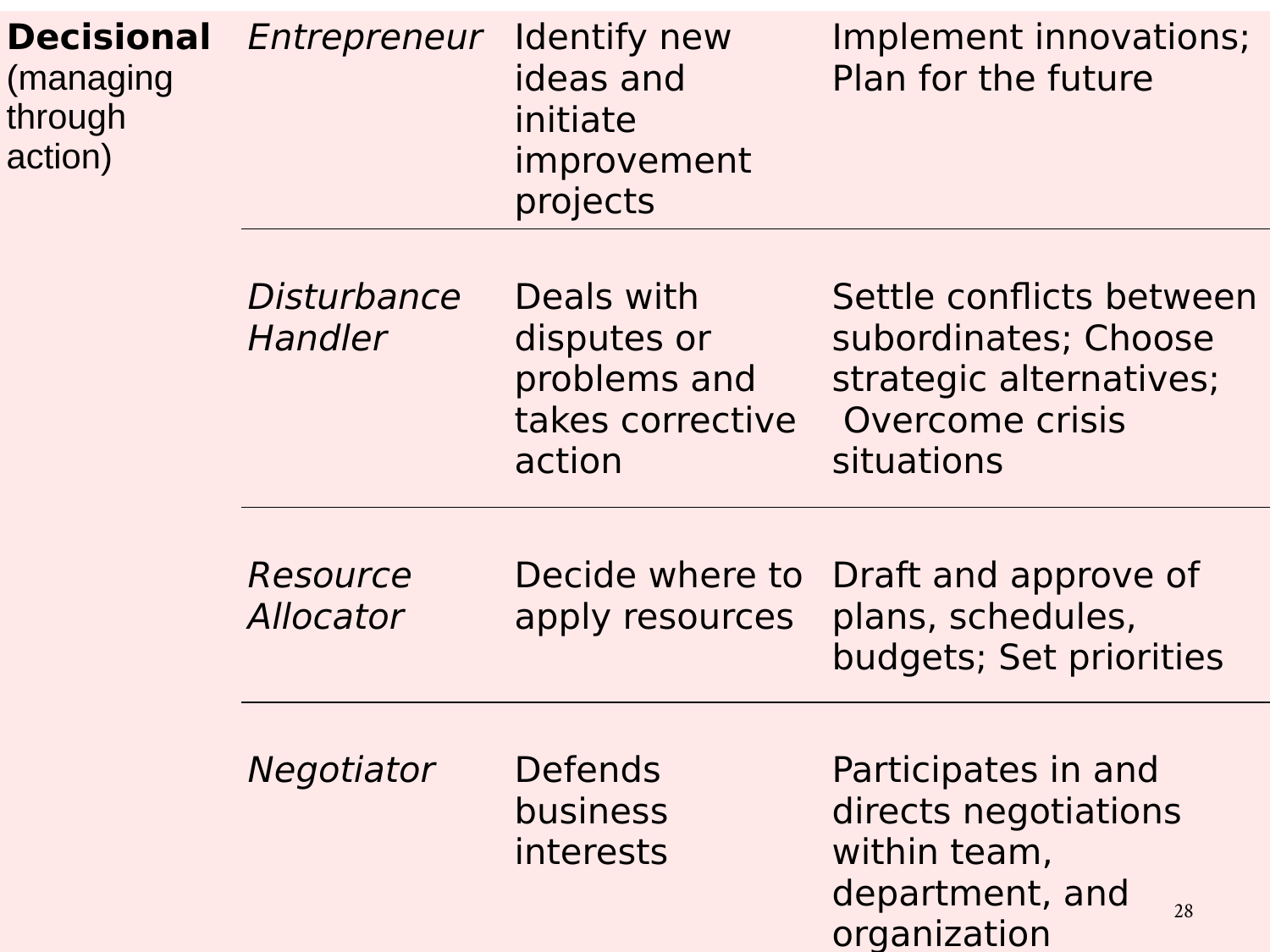

| Decisional (managing through action) | Entrepreneur | Identify new ideas and initiate improvement projects | Implement innovations; Plan for the future |
| --- | --- | --- | --- |
|  | Disturbance Handler | Deals with disputes or problems and takes corrective action | Settle conflicts between subordinates; Choose strategic alternatives;  Overcome crisis situations |
|  | Resource Allocator | Decide where to apply resources | Draft and approve of plans, schedules, budgets; Set priorities |
|  | Negotiator | Defends business interests | Participates in and directs negotiations within team, department, and organization |
#
28